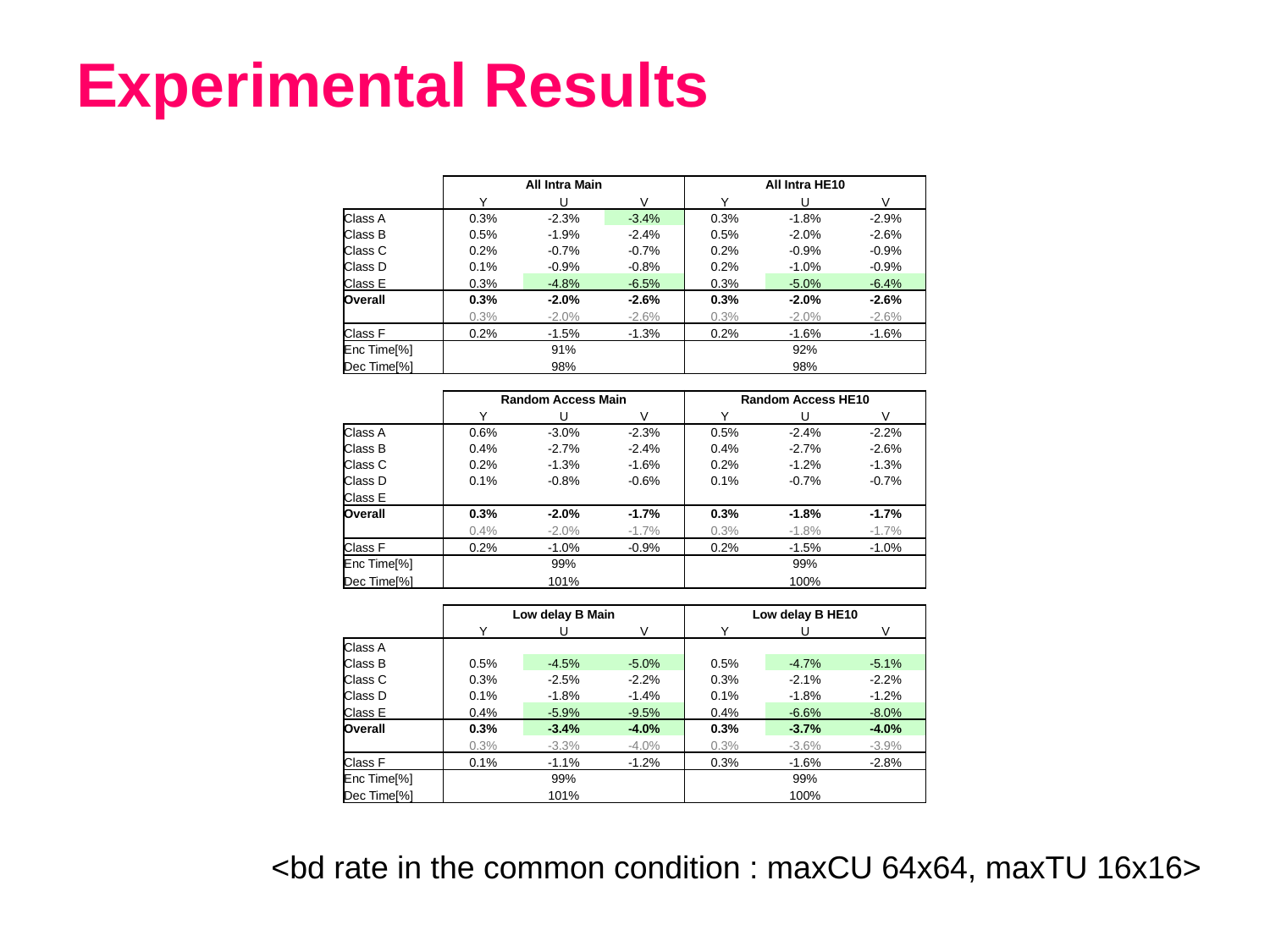

# Experimental Results
|  | All Intra Main |  |  | All Intra HE10 |  |  |
| --- | --- | --- | --- | --- | --- | --- |
|  | Y | U | V | Y | U | V |
| Class A | 0.3% | -2.3% | -3.4% | 0.3% | -1.8% | -2.9% |
| Class B | 0.5% | -1.9% | -2.4% | 0.5% | -2.0% | -2.6% |
| Class C | 0.2% | -0.7% | -0.7% | 0.2% | -0.9% | -0.9% |
| Class D | 0.1% | -0.9% | -0.8% | 0.2% | -1.0% | -0.9% |
| Class E | 0.3% | -4.8% | -6.5% | 0.3% | -5.0% | -6.4% |
| Overall | 0.3% | -2.0% | -2.6% | 0.3% | -2.0% | -2.6% |
|  | 0.3% | -2.0% | -2.6% | 0.3% | -2.0% | -2.6% |
| Class F | 0.2% | -1.5% | -1.3% | 0.2% | -1.6% | -1.6% |
| Enc Time[%] | 91% |  |  | 92% |  |  |
| Dec Time[%] | 98% |  |  | 98% |  |  |
|  |  |  |  |  |  |  |
|  | Random Access Main |  |  | Random Access HE10 |  |  |
|  | Y | U | V | Y | U | V |
| Class A | 0.6% | -3.0% | -2.3% | 0.5% | -2.4% | -2.2% |
| Class B | 0.4% | -2.7% | -2.4% | 0.4% | -2.7% | -2.6% |
| Class C | 0.2% | -1.3% | -1.6% | 0.2% | -1.2% | -1.3% |
| Class D | 0.1% | -0.8% | -0.6% | 0.1% | -0.7% | -0.7% |
| Class E |  |  |  |  |  |  |
| Overall | 0.3% | -2.0% | -1.7% | 0.3% | -1.8% | -1.7% |
|  | 0.4% | -2.0% | -1.7% | 0.3% | -1.8% | -1.7% |
| Class F | 0.2% | -1.0% | -0.9% | 0.2% | -1.5% | -1.0% |
| Enc Time[%] | 99% |  |  | 99% |  |  |
| Dec Time[%] | 101% |  |  | 100% |  |  |
|  |  |  |  |  |  |  |
|  | Low delay B Main |  |  | Low delay B HE10 |  |  |
|  | Y | U | V | Y | U | V |
| Class A |  |  |  |  |  |  |
| Class B | 0.5% | -4.5% | -5.0% | 0.5% | -4.7% | -5.1% |
| Class C | 0.3% | -2.5% | -2.2% | 0.3% | -2.1% | -2.2% |
| Class D | 0.1% | -1.8% | -1.4% | 0.1% | -1.8% | -1.2% |
| Class E | 0.4% | -5.9% | -9.5% | 0.4% | -6.6% | -8.0% |
| Overall | 0.3% | -3.4% | -4.0% | 0.3% | -3.7% | -4.0% |
|  | 0.3% | -3.3% | -4.0% | 0.3% | -3.6% | -3.9% |
| Class F | 0.1% | -1.1% | -1.2% | 0.3% | -1.6% | -2.8% |
| Enc Time[%] | 99% |  |  | 99% |  |  |
| Dec Time[%] | 101% |  |  | 100% |  |  |
<bd rate in the common condition : maxCU 64x64, maxTU 16x16>